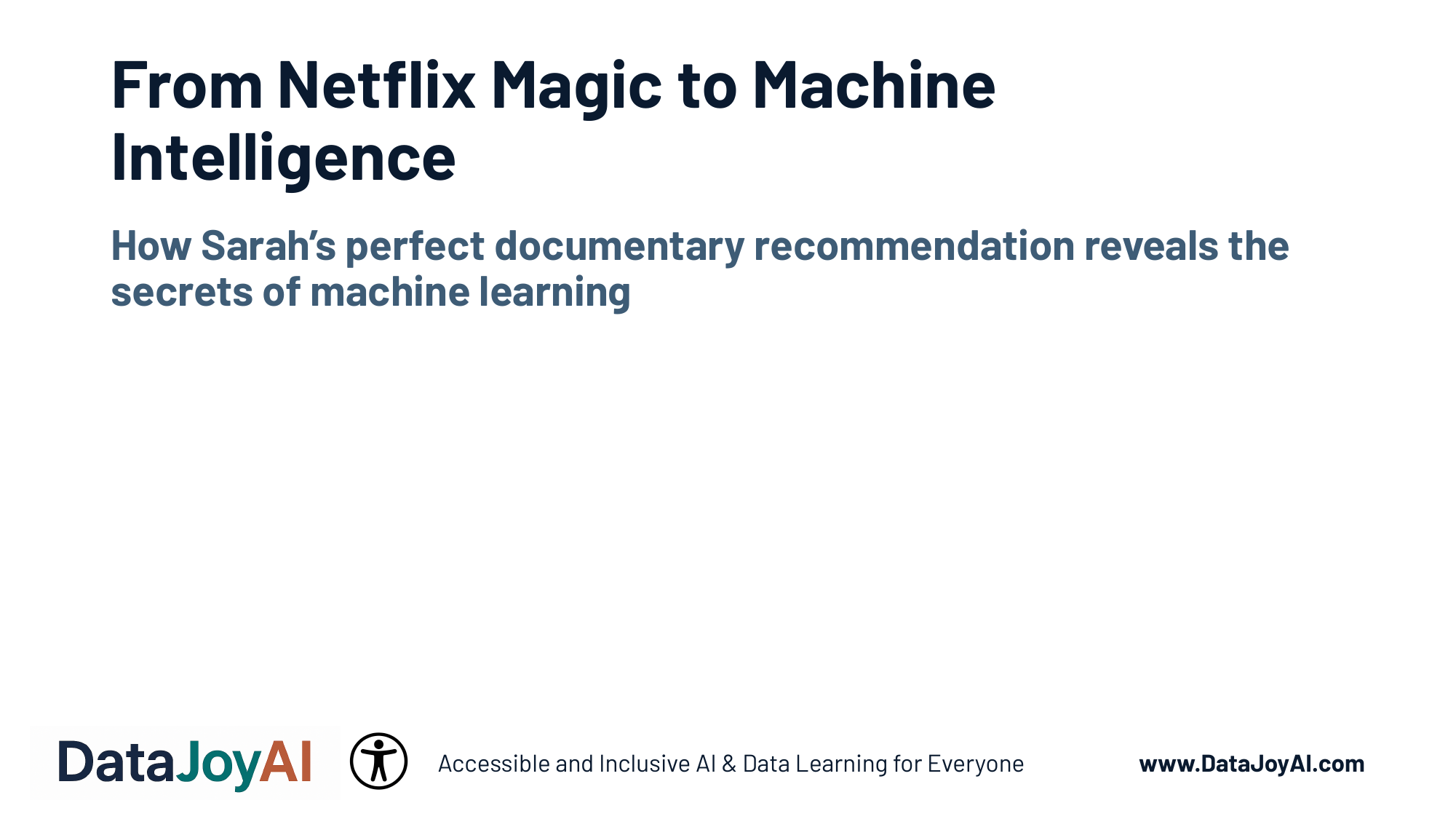

# From Netflix Magic to Machine Intelligence
How Sarah’s perfect documentary recommendation reveals the secrets of machine learning